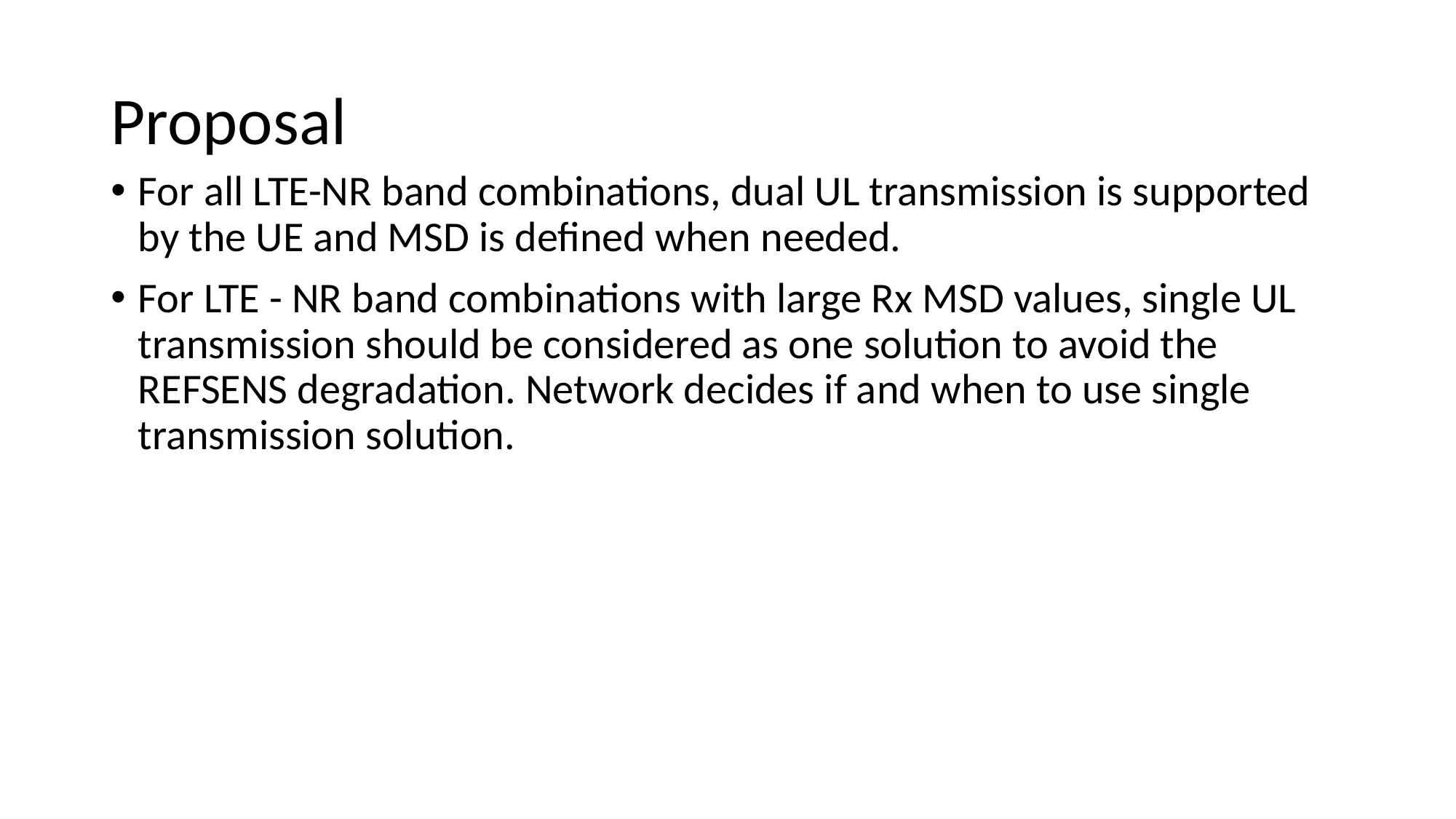

# Proposal
For all LTE-NR band combinations, dual UL transmission is supported by the UE and MSD is defined when needed.
For LTE - NR band combinations with large Rx MSD values, single UL transmission should be considered as one solution to avoid the REFSENS degradation. Network decides if and when to use single transmission solution.